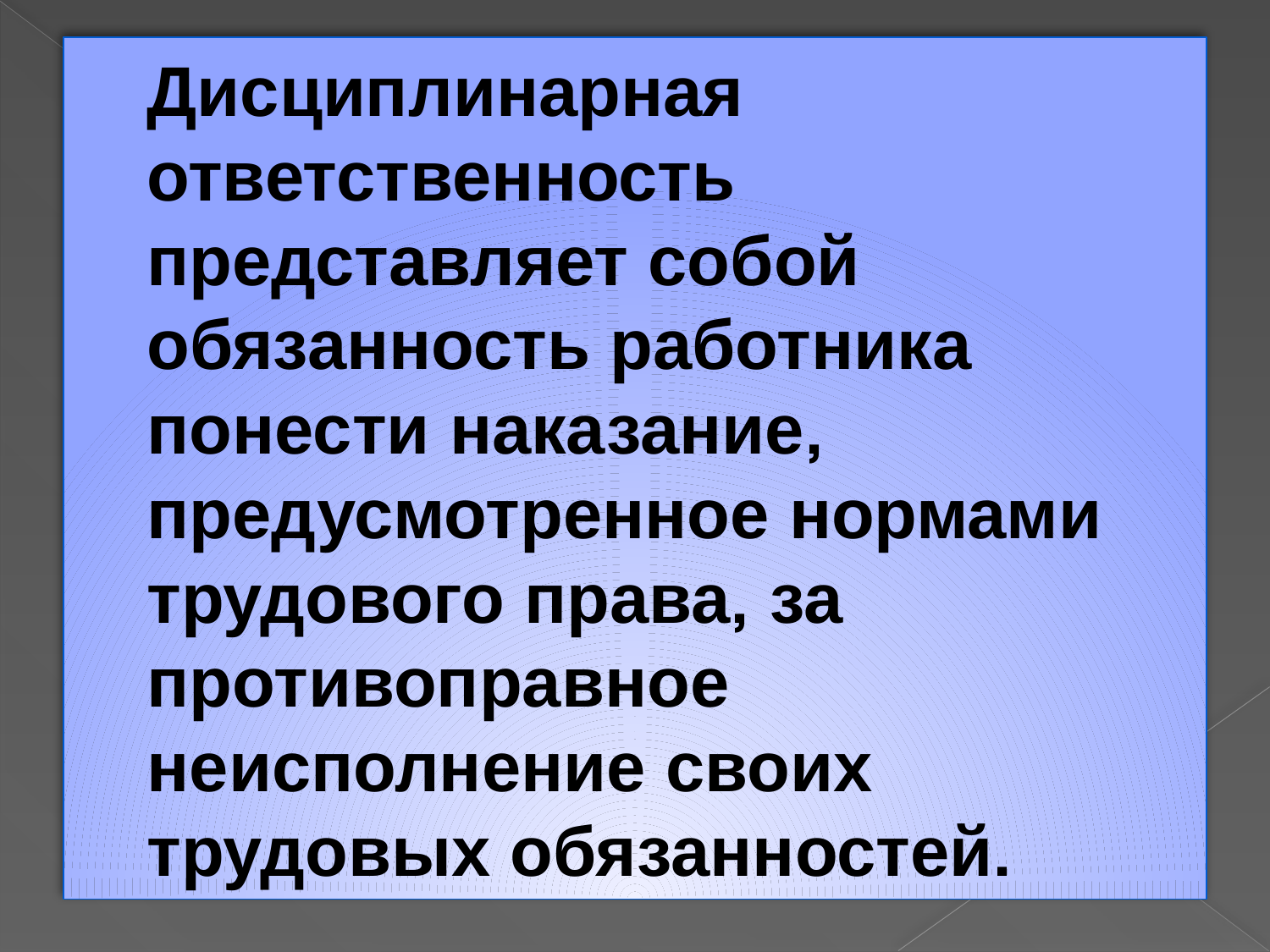

# Дисциплинарная ответственность представляет собой обязанность работника понести наказание, предусмотренное нормами трудового права, за противоправное неисполнение своих трудовых обязанностей.